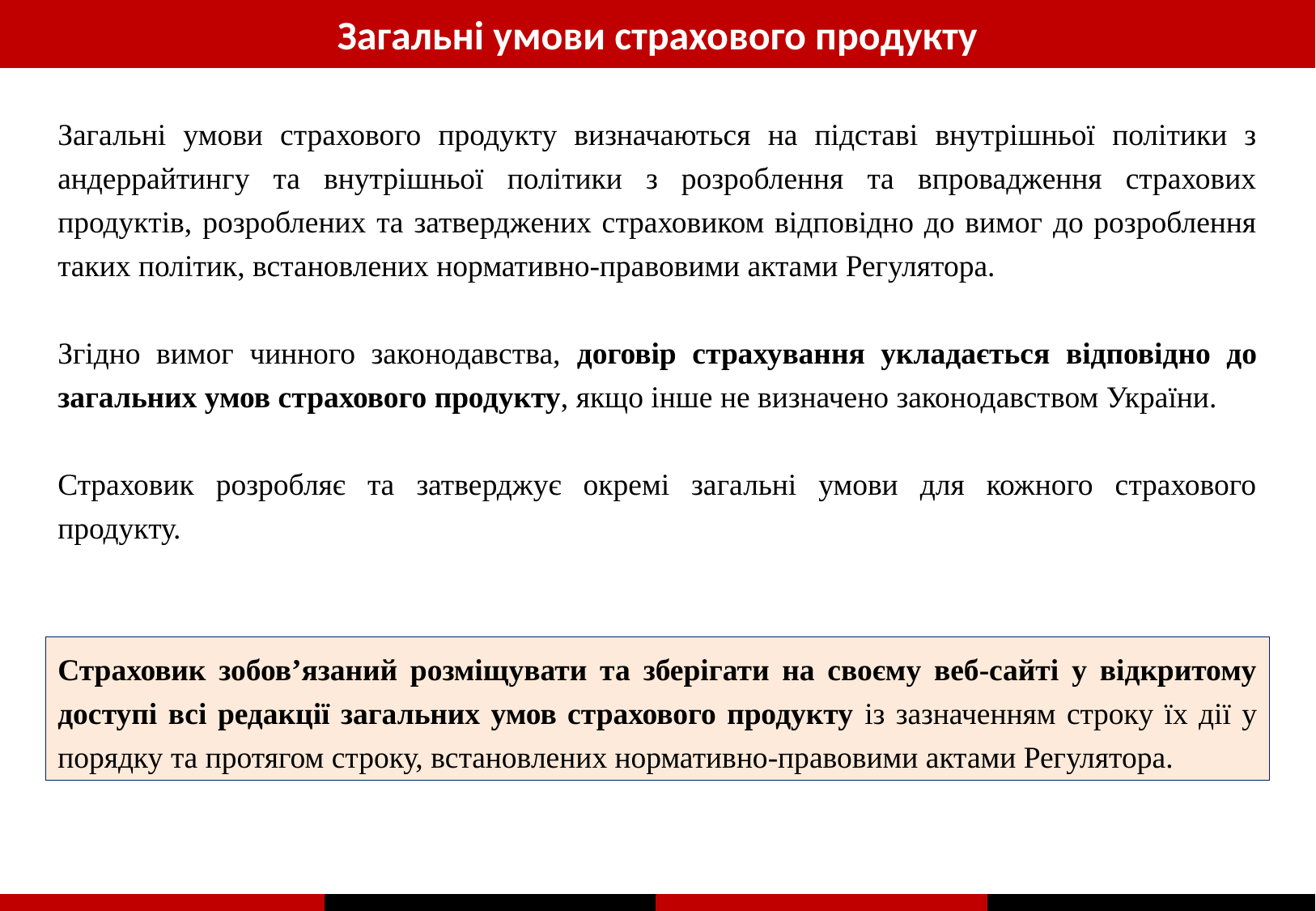

Загальні умови страхового продукту
Загальні умови страхового продукту визначаються на підставі внутрішньої політики з андеррайтингу та внутрішньої політики з розроблення та впровадження страхових продуктів, розроблених та затверджених страховиком відповідно до вимог до розроблення таких політик, встановлених нормативно-правовими актами Регулятора.

Згідно вимог чинного законодавства, договір страхування укладається відповідно до загальних умов страхового продукту, якщо інше не визначено законодавством України.

Страховик розробляє та затверджує окремі загальні умови для кожного страхового продукту.
Страховик зобов’язаний розміщувати та зберігати на своєму веб-сайті у відкритому доступі всі редакції загальних умов страхового продукту із зазначенням строку їх дії у порядку та протягом строку, встановлених нормативно-правовими актами Регулятора.